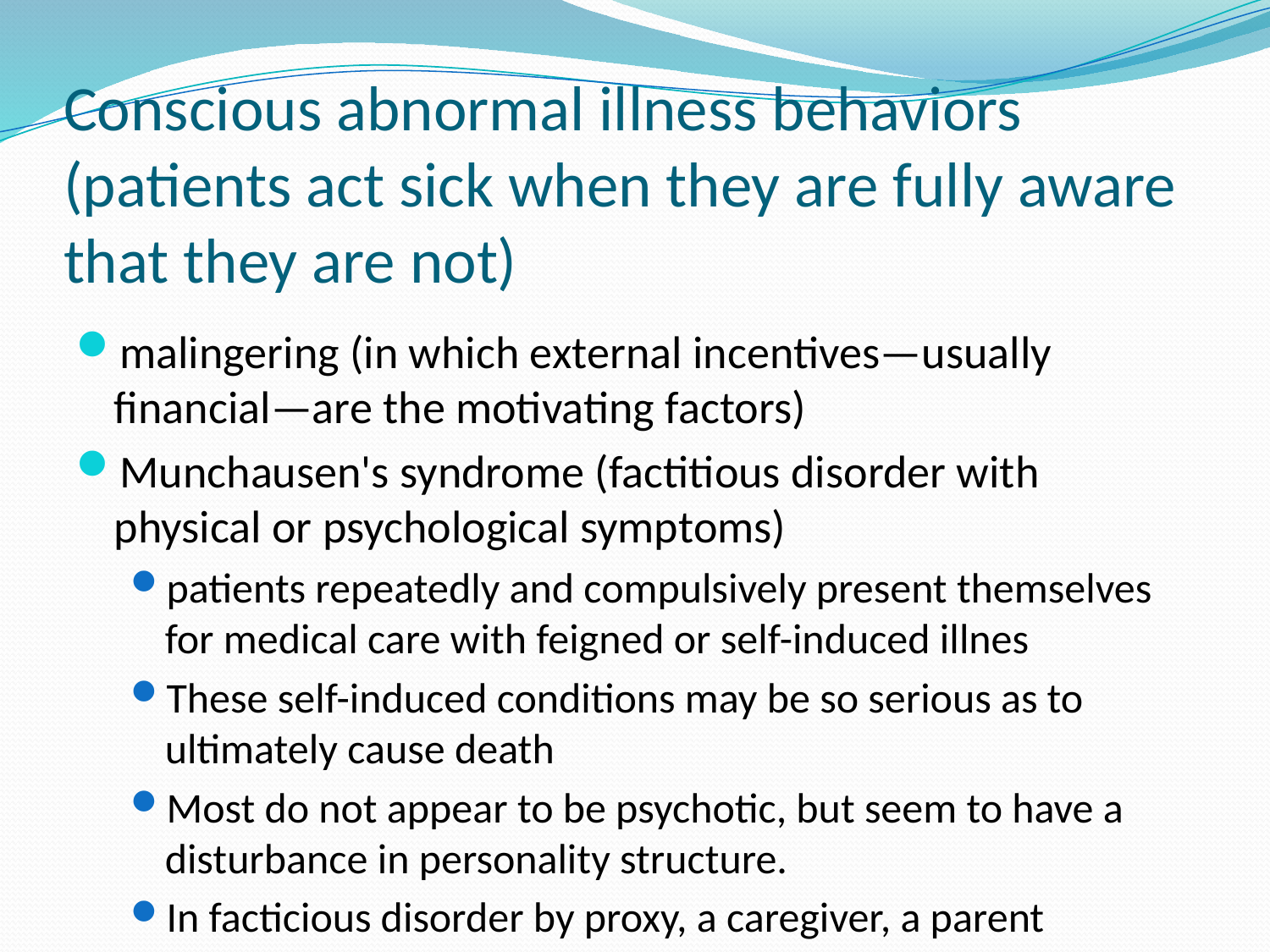

# Conscious abnormal illness behaviors (patients act sick when they are fully aware that they are not)
malingering (in which external incentives—usually financial—are the motivating factors)
Munchausen's syndrome (factitious disorder with physical or psychological symptoms)
patients repeatedly and compulsively present themselves for medical care with feigned or self-induced illnes
These self-induced conditions may be so serious as to ultimately cause death
Most do not appear to be psychotic, but seem to have a disturbance in personality structure.
In facticious disorder by proxy, a caregiver, a parent